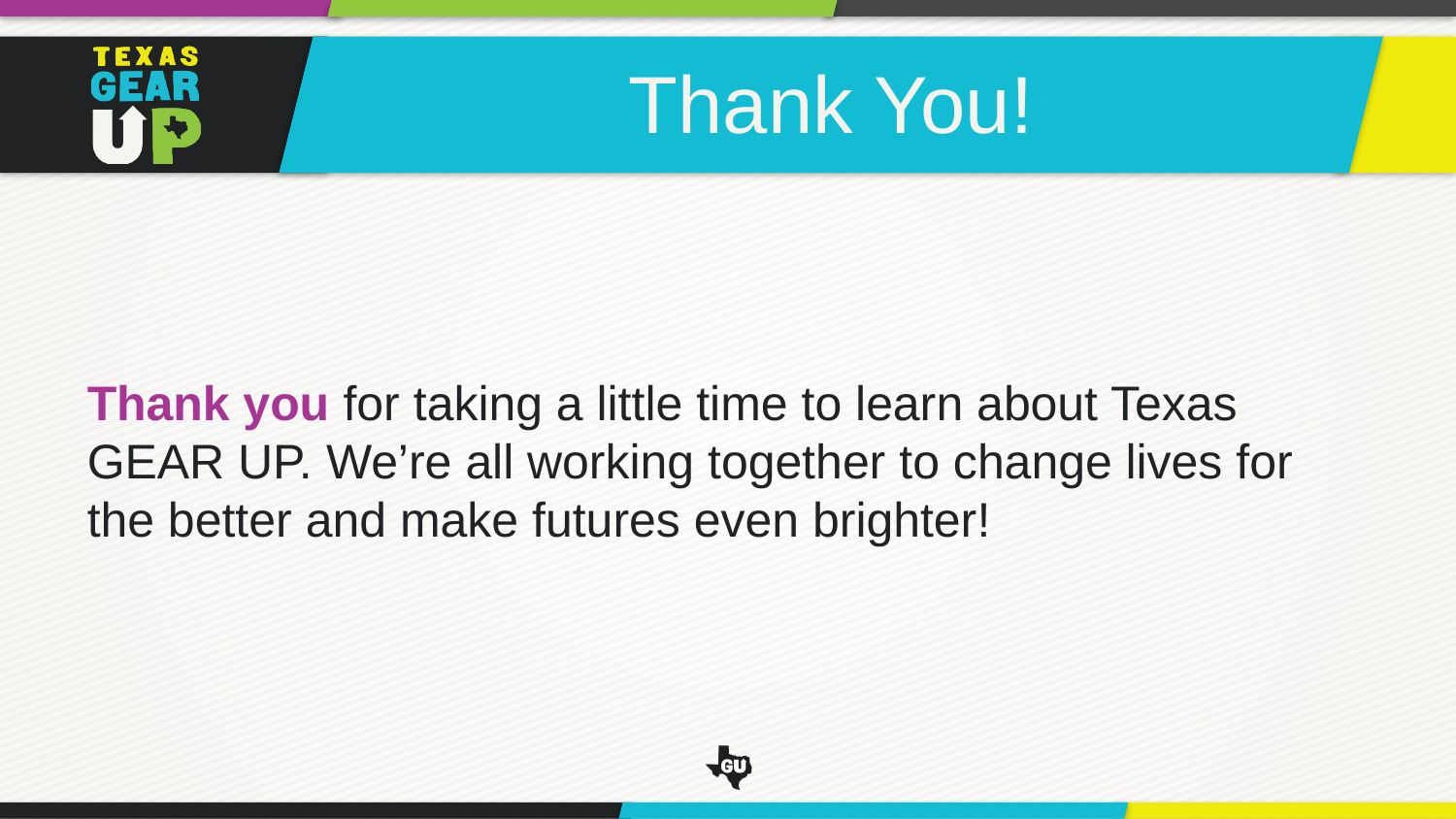

Thank You!
Thank you for taking a little time to learn about Texas GEAR UP. We’re all working together to change lives for the better and make futures even brighter!